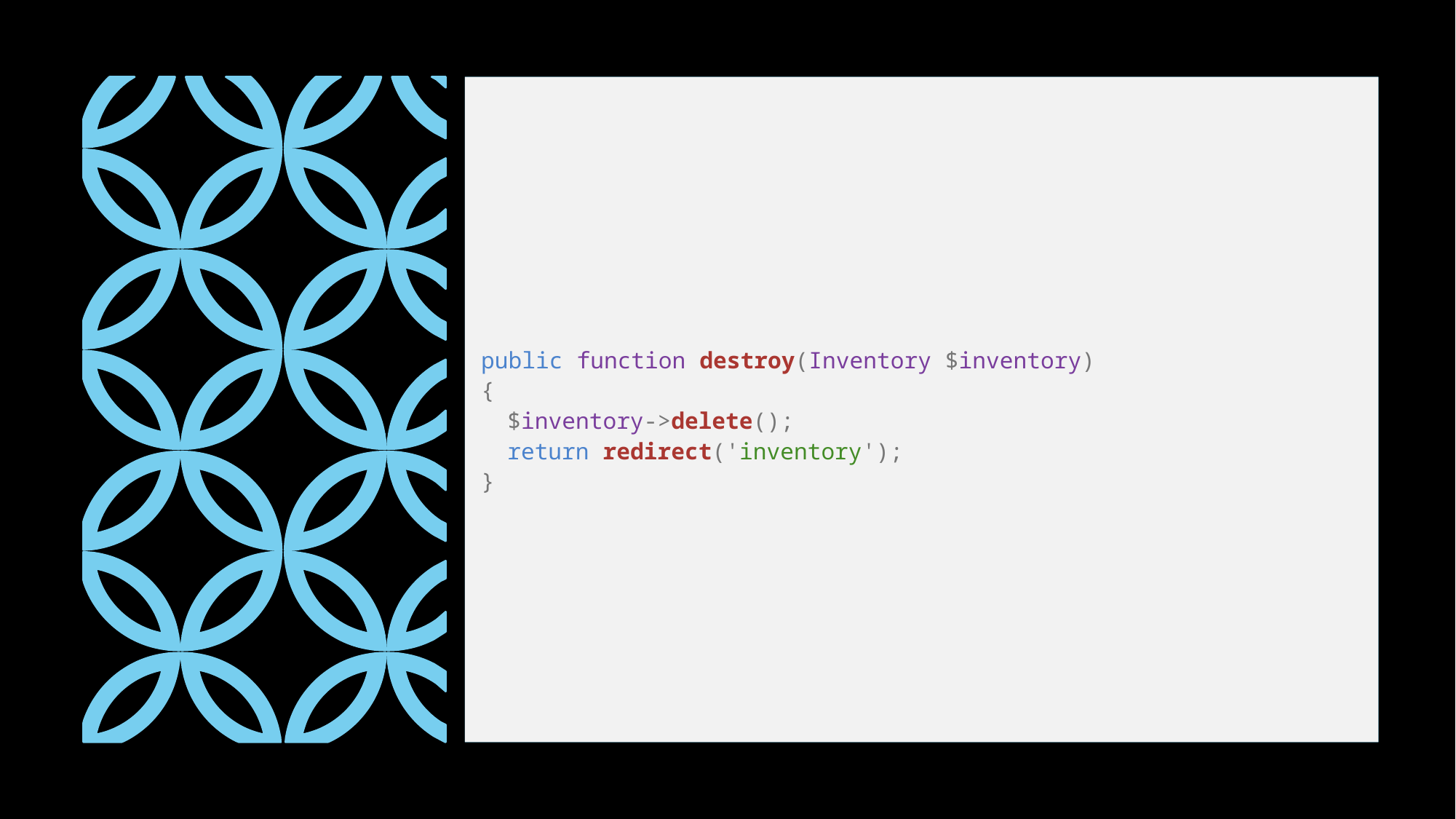

public function destroy(Inventory $inventory)
{
$inventory->delete();
return redirect('inventory');
}